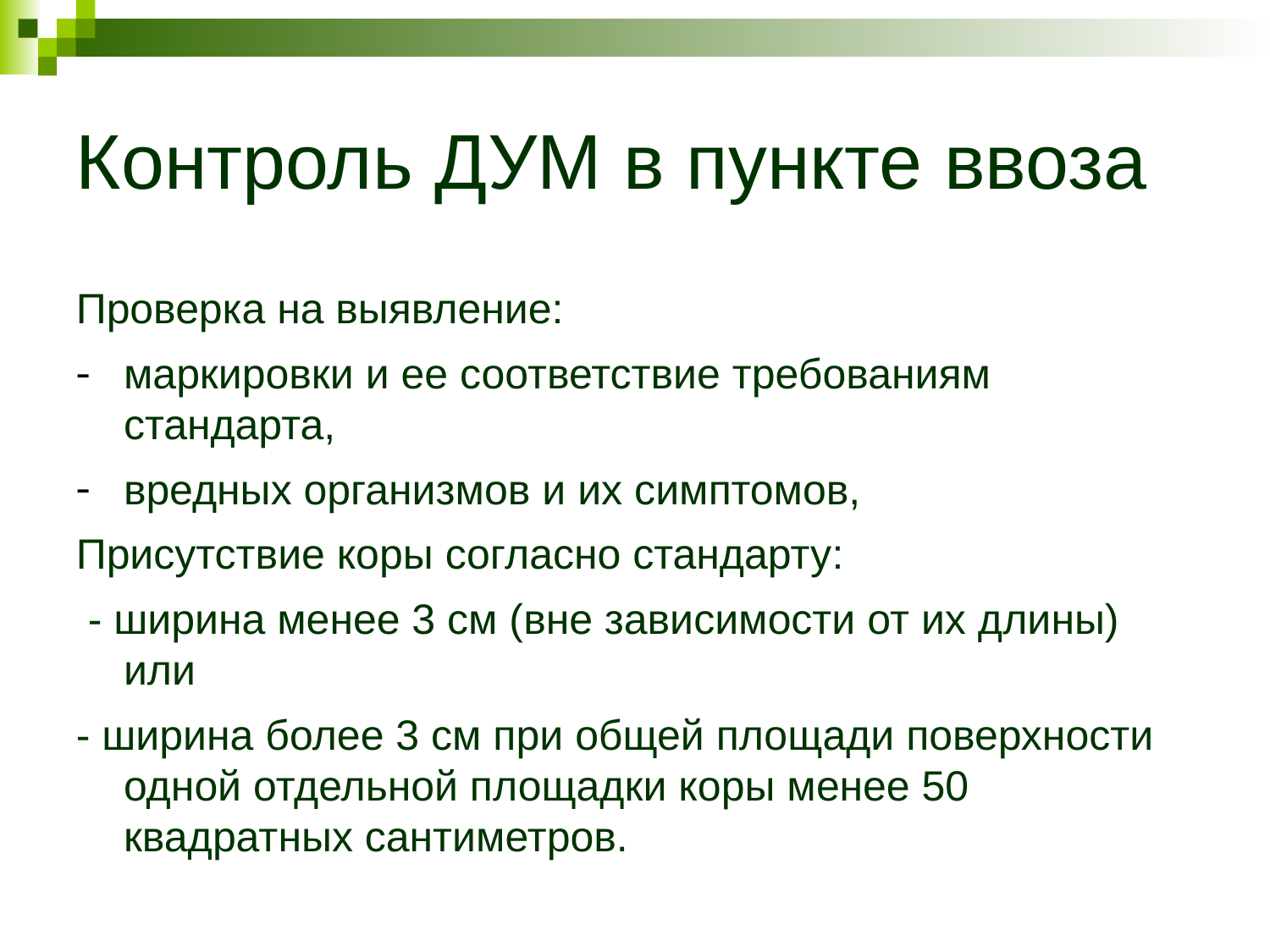

# Контроль ДУМ в пункте ввоза
Проверка на выявление:
маркировки и ее соответствие требованиям стандарта,
вредных организмов и их симптомов,
Присутствие коры согласно стандарту:
 - ширина менее 3 см (вне зависимости от их длины) или
- ширина более 3 см при общей площади поверхности одной отдельной площадки коры менее 50 квадратных сантиметров.